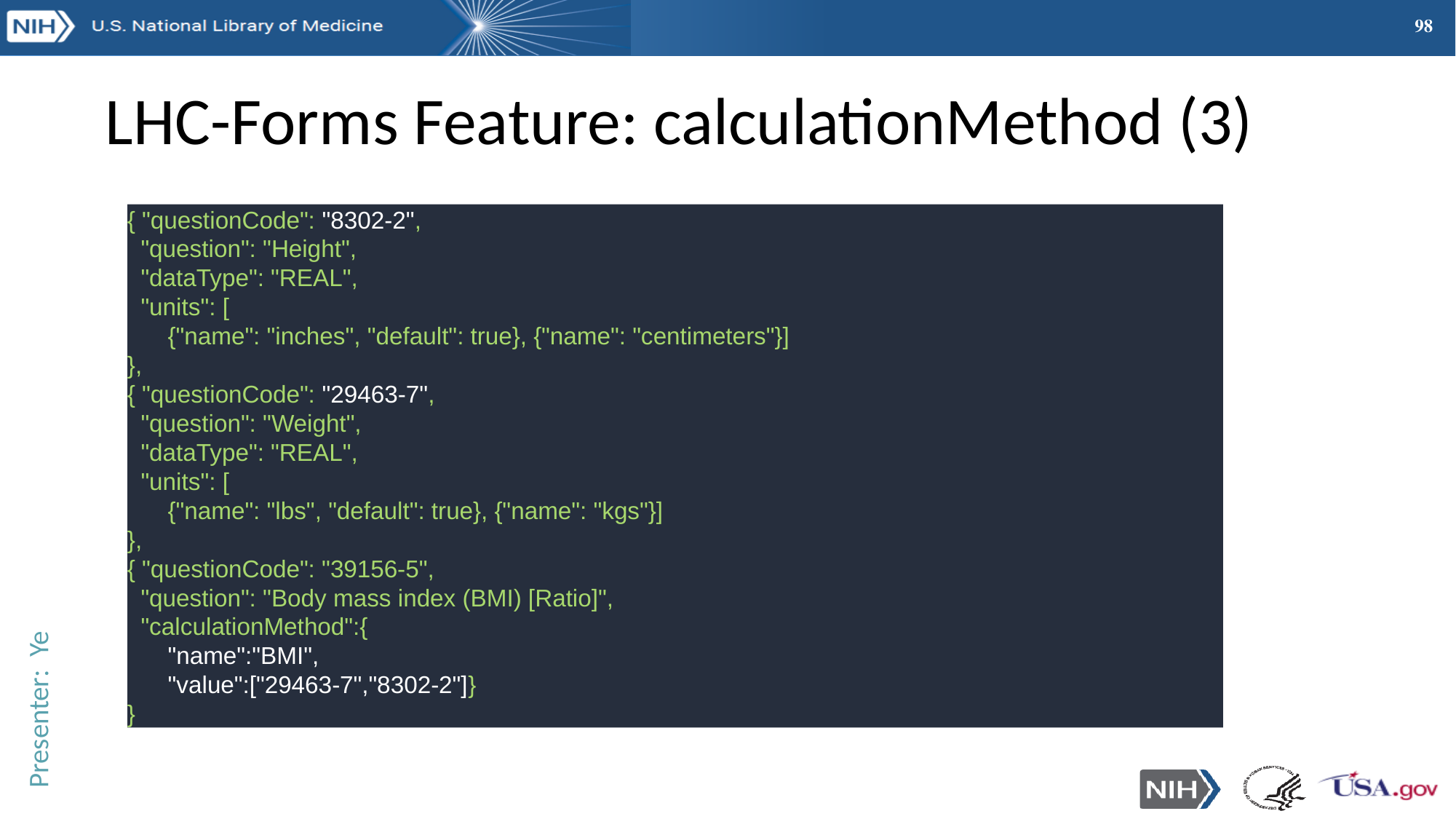

# LHC-Forms Feature: calculationMethod (3)
{ "questionCode": "8302-2",
  "question": "Height",
  "dataType": "REAL",
  "units": [
      {"name": "inches", "default": true}, {"name": "centimeters"}]
},
{ "questionCode": "29463-7",
  "question": "Weight",
  "dataType": "REAL",
  "units": [
      {"name": "lbs", "default": true}, {"name": "kgs"}]
},
{ "questionCode": "39156-5",
  "question": "Body mass index (BMI) [Ratio]",
  "calculationMethod":{
      "name":"BMI",
      "value":["29463-7","8302-2"]}
}
Presenter:  Ye